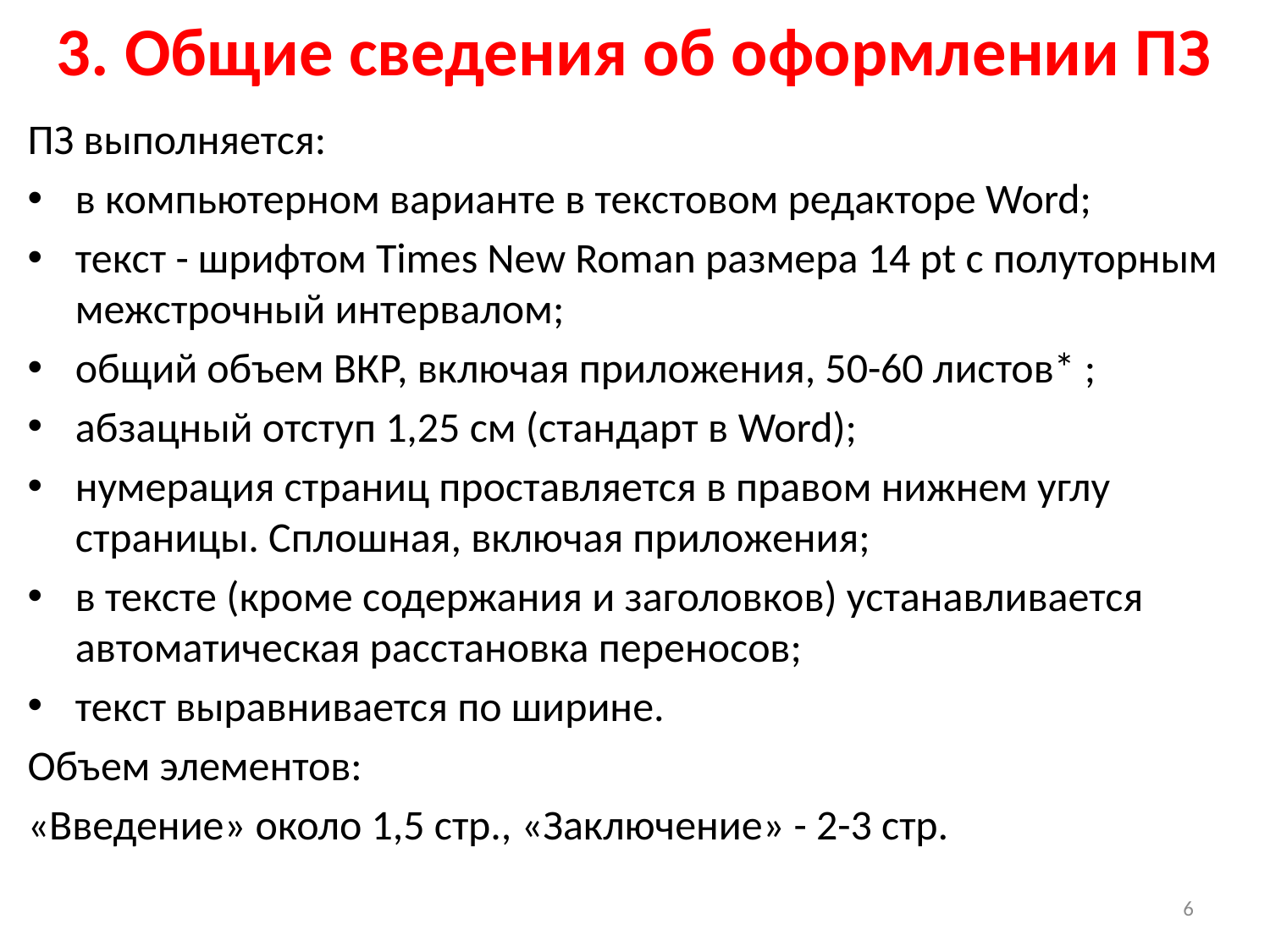

# 3. Общие сведения об оформлении ПЗ
ПЗ выполняется:
в компьютерном варианте в текстовом редакторе Word;
текст - шрифтом Times New Roman размера 14 pt с полуторным межстрочный интервалом;
общий объем ВКР, включая приложения, 50-60 листов* ;
абзацный отступ 1,25 см (стандарт в Word);
нумерация страниц проставляется в правом нижнем углу страницы. Сплошная, включая приложения;
в тексте (кроме содержания и заголовков) устанавливается автоматическая расстановка переносов;
текст выравнивается по ширине.
Объем элементов:
«Введение» около 1,5 стр., «Заключение» - 2-3 стр.
6